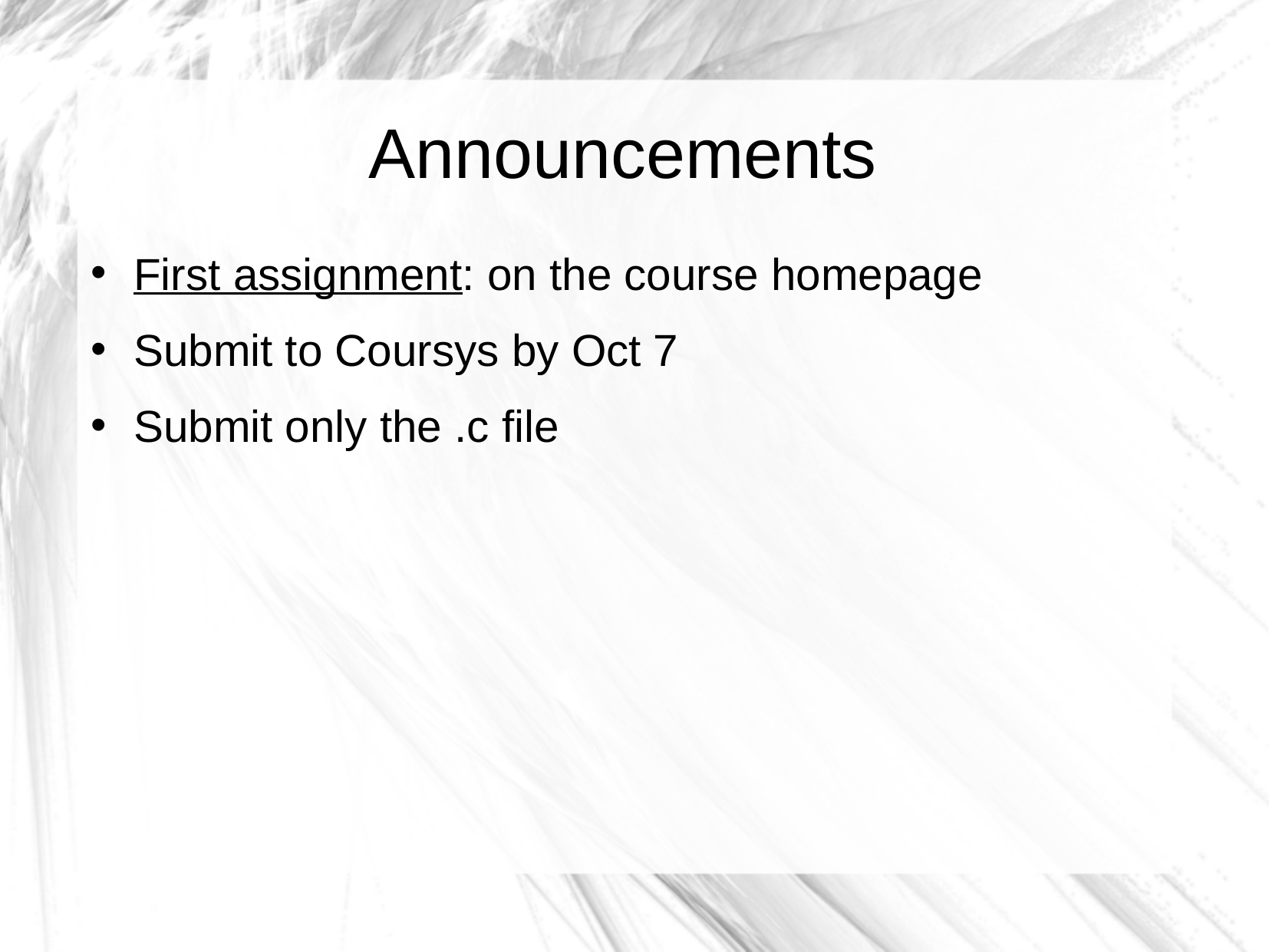

Announcements
First assignment: on the course homepage
Submit to Coursys by Oct 7
Submit only the .c file